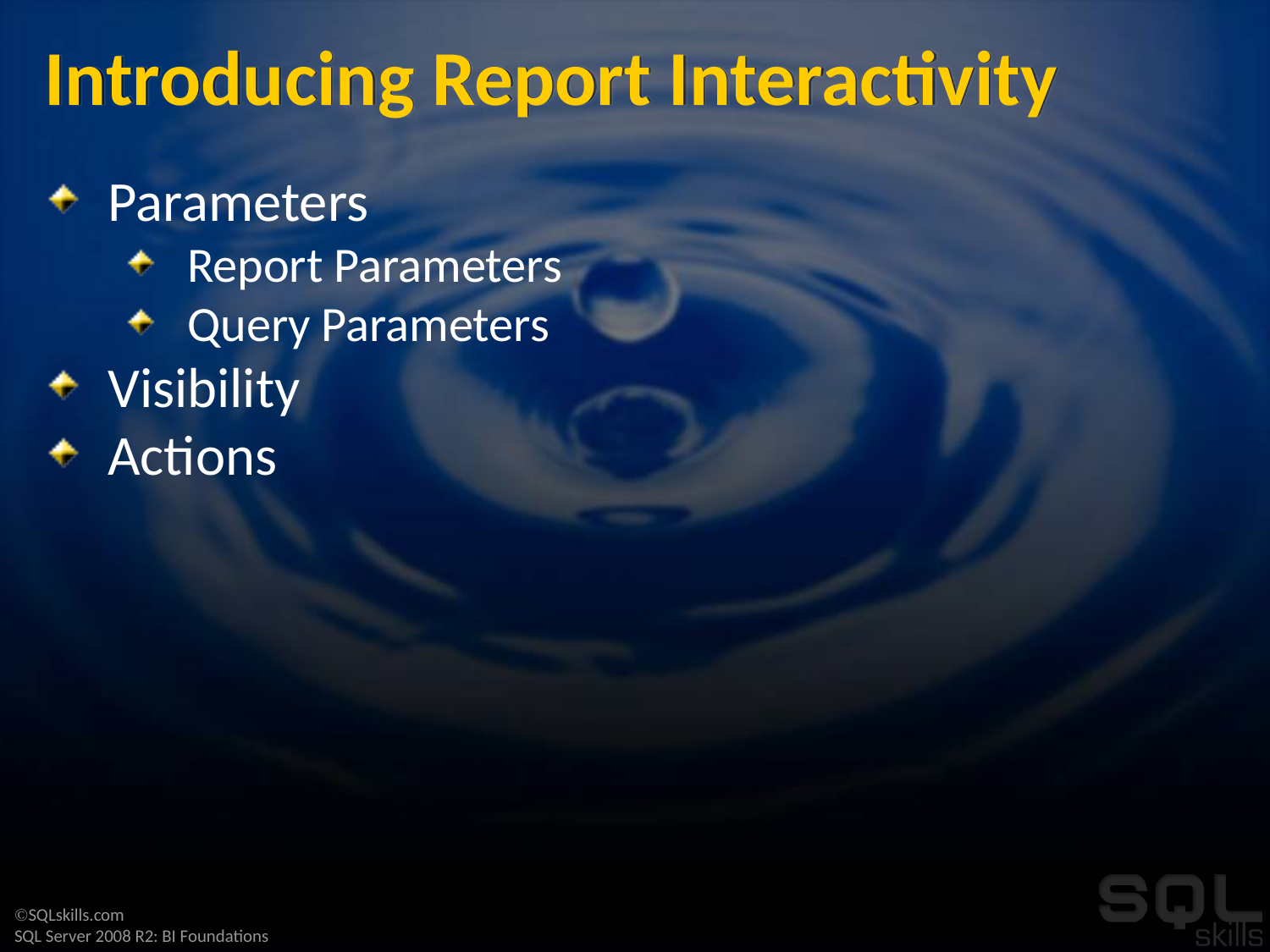

# Introducing Report Interactivity
Parameters
Report Parameters
Query Parameters
Visibility
Actions